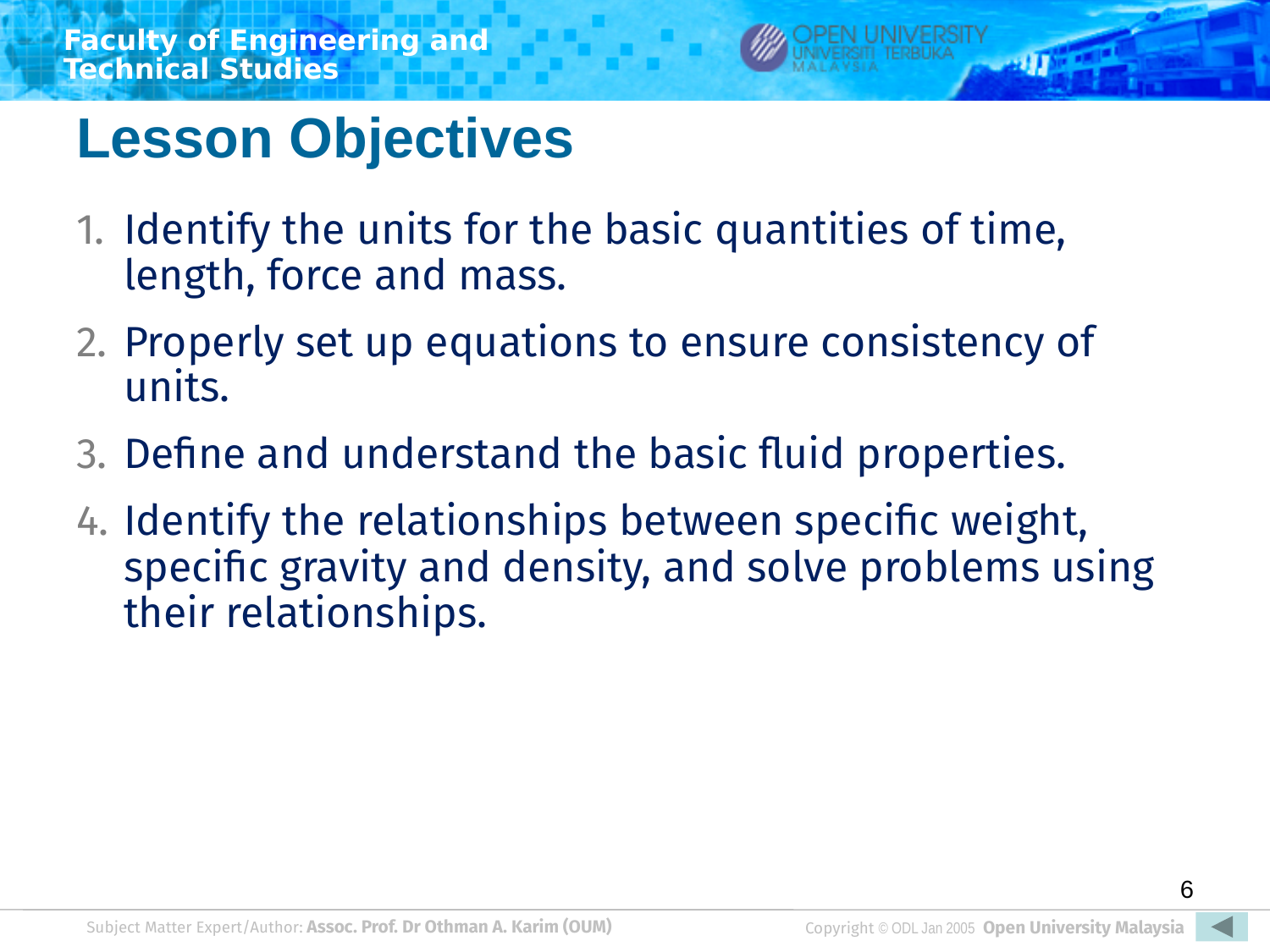

# Lesson Objectives
Identify the units for the basic quantities of time, length, force and mass.
Properly set up equations to ensure consistency of units.
Define and understand the basic fluid properties.
Identify the relationships between specific weight, specific gravity and density, and solve problems using their relationships.
6
Copyright © ODL Jan 2005  Open University Malaysia